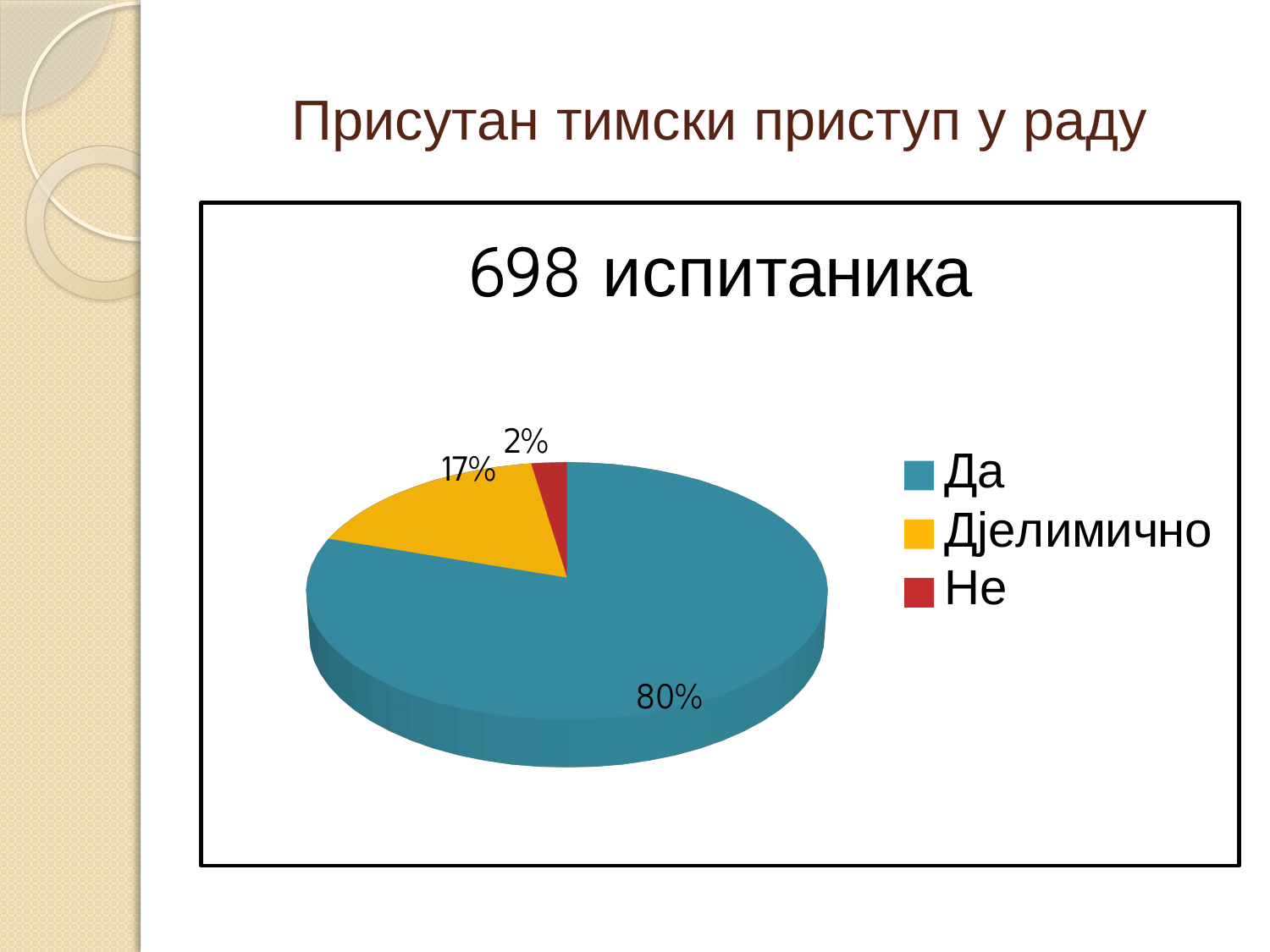

# Присутан тимски приступ у раду

[unsupported chart]